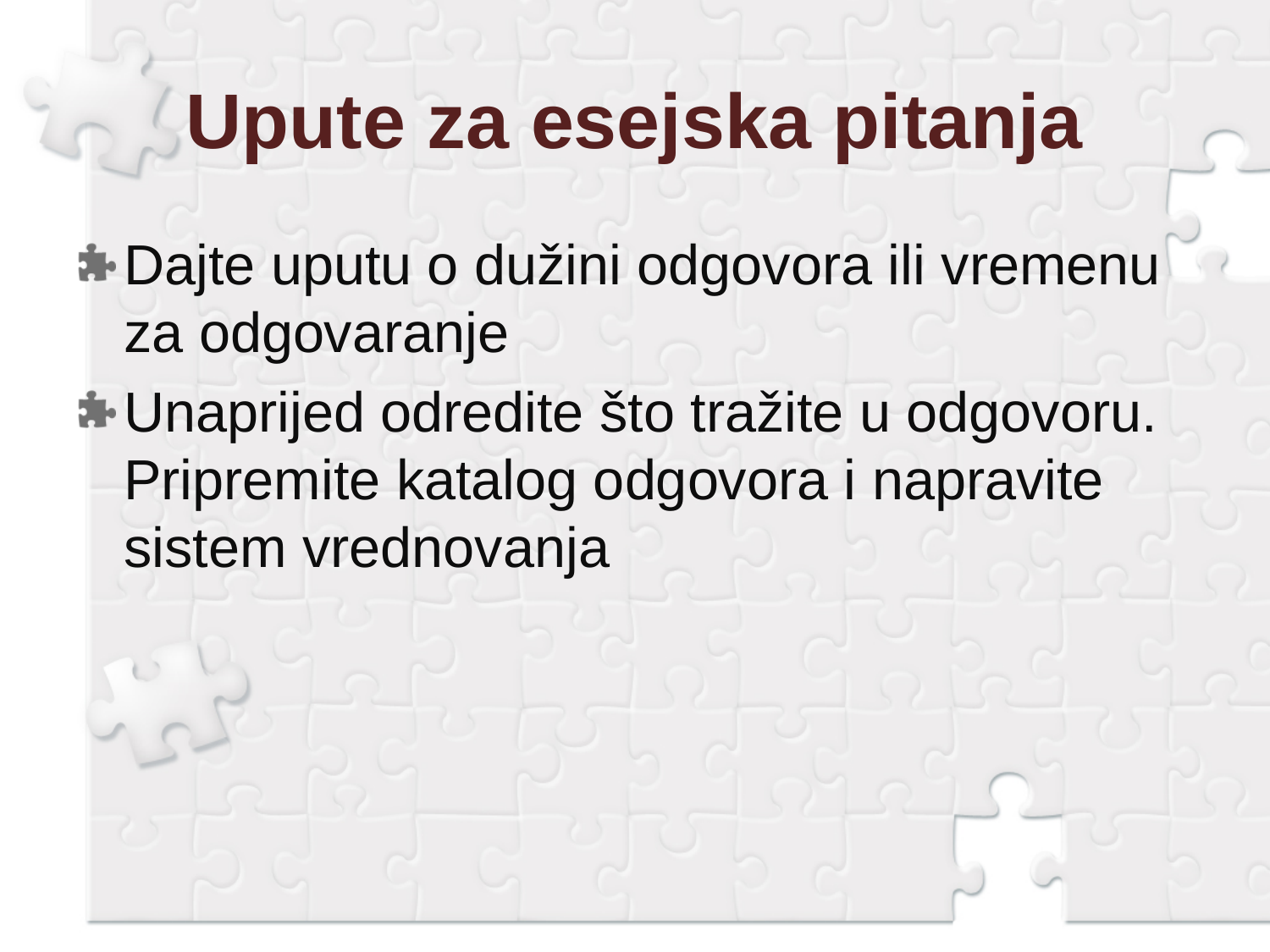

# Upute za esejska pitanja
Dajte uputu o dužini odgovora ili vremenu za odgovaranje
Unaprijed odredite što tražite u odgovoru. Pripremite katalog odgovora i napravite sistem vrednovanja